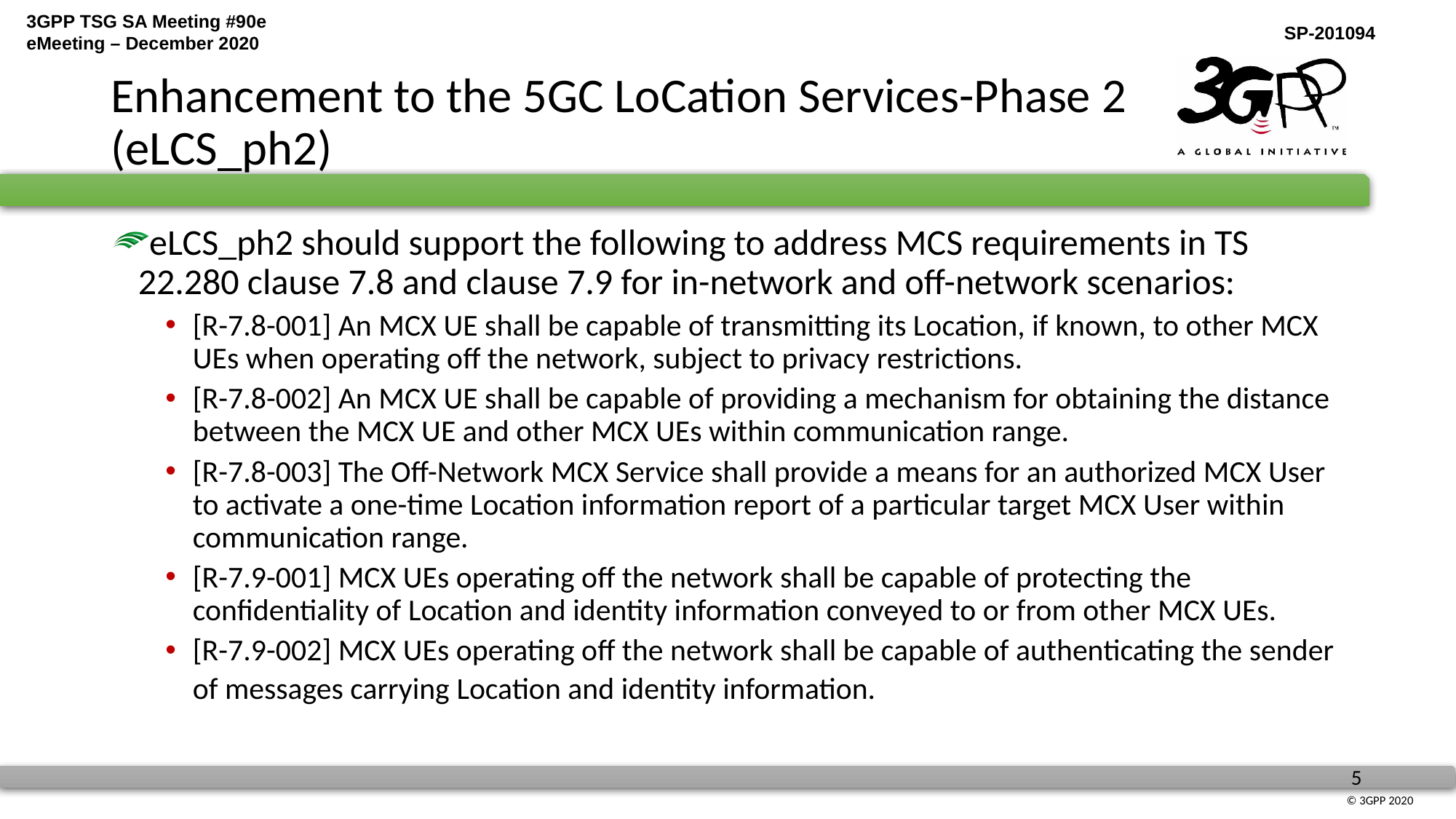

# Enhancement to the 5GC LoCation Services-Phase 2 (eLCS_ph2)
eLCS_ph2 should support the following to address MCS requirements in TS 22.280 clause 7.8 and clause 7.9 for in-network and off-network scenarios:
[R-7.8-001] An MCX UE shall be capable of transmitting its Location, if known, to other MCX UEs when operating off the network, subject to privacy restrictions.
[R-7.8-002] An MCX UE shall be capable of providing a mechanism for obtaining the distance between the MCX UE and other MCX UEs within communication range.
[R-7.8-003] The Off-Network MCX Service shall provide a means for an authorized MCX User to activate a one-time Location information report of a particular target MCX User within communication range.
[R-7.9-001] MCX UEs operating off the network shall be capable of protecting the confidentiality of Location and identity information conveyed to or from other MCX UEs.
[R-7.9-002] MCX UEs operating off the network shall be capable of authenticating the sender of messages carrying Location and identity information.